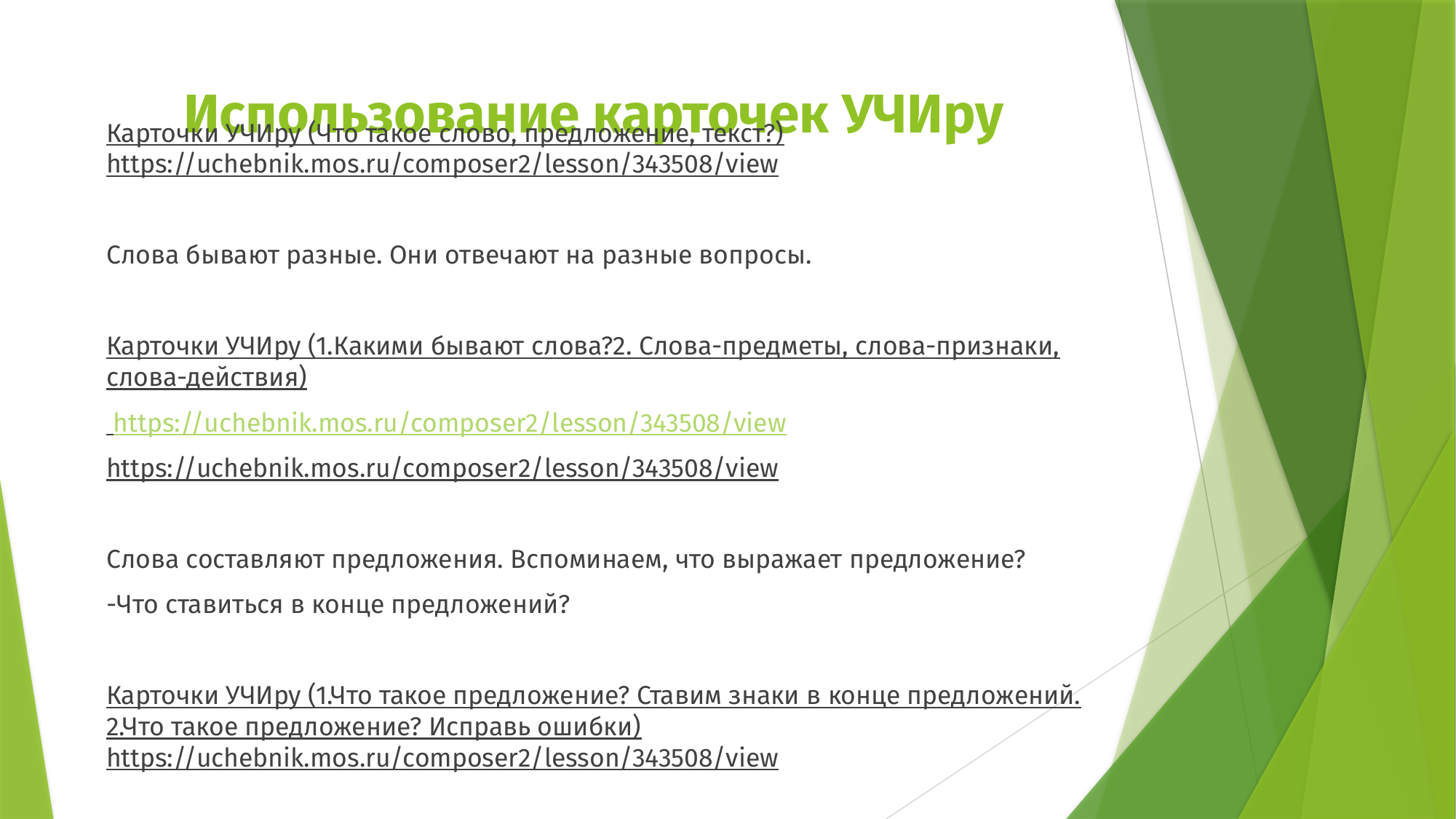

# Использование карточек УЧИру
Карточки УЧИру (Что такое слово, предложение, текст?) https://uchebnik.mos.ru/composer2/lesson/343508/view

Слова бывают разные. Они отвечают на разные вопросы.

Карточки УЧИру (1.Какими бывают слова?2. Слова-предметы, слова-признаки, слова-действия)
 https://uchebnik.mos.ru/composer2/lesson/343508/view
https://uchebnik.mos.ru/composer2/lesson/343508/view

Слова составляют предложения. Вспоминаем, что выражает предложение?
-Что ставиться в конце предложений?

Карточки УЧИру (1.Что такое предложение? Ставим знаки в конце предложений. 2.Что такое предложение? Исправь ошибки) https://uchebnik.mos.ru/composer2/lesson/343508/view